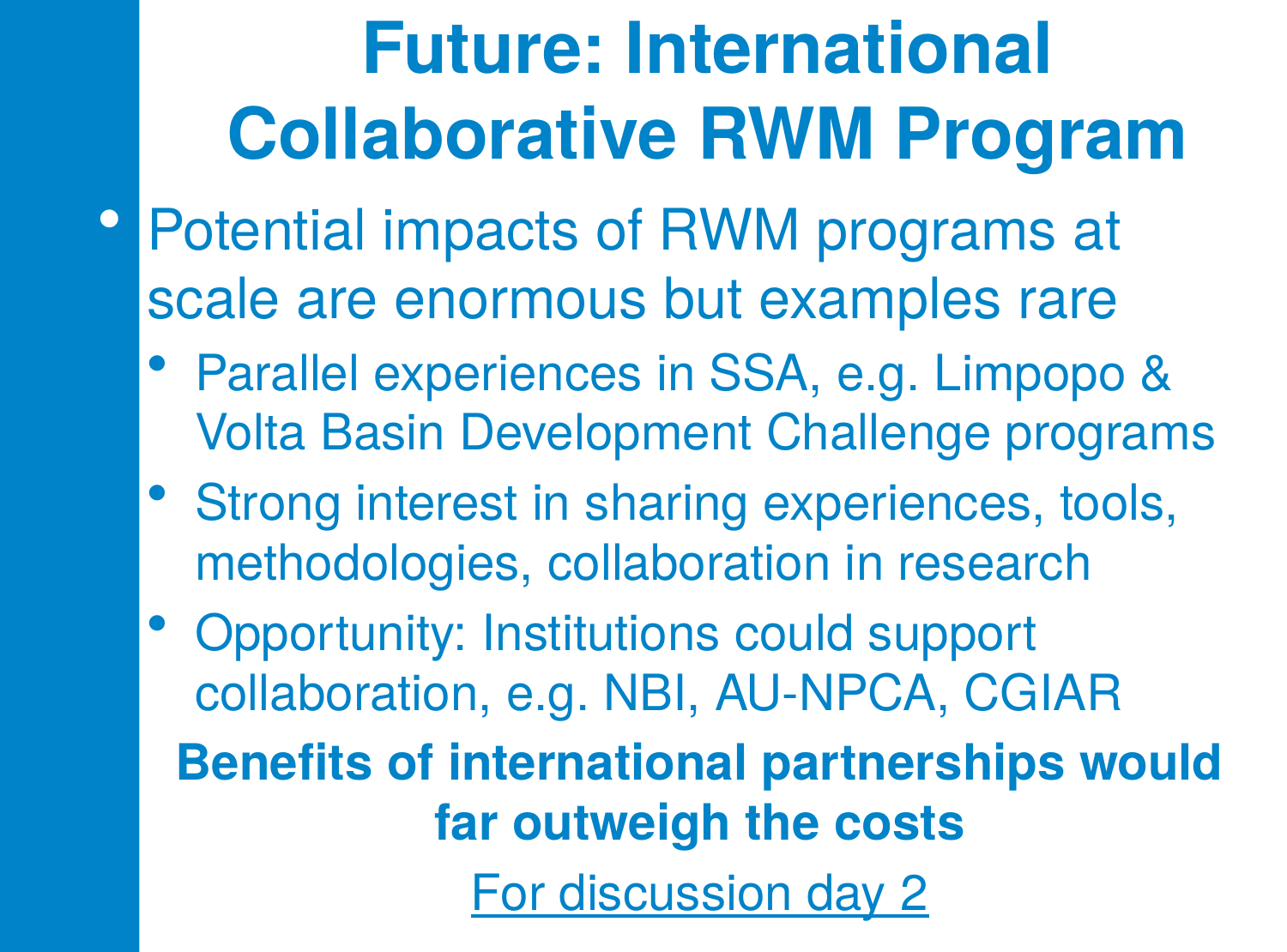

# Future: International Collaborative RWM Program
Potential impacts of RWM programs at scale are enormous but examples rare
Parallel experiences in SSA, e.g. Limpopo & Volta Basin Development Challenge programs
Strong interest in sharing experiences, tools, methodologies, collaboration in research
Opportunity: Institutions could support collaboration, e.g. NBI, AU-NPCA, CGIAR
Benefits of international partnerships would far outweigh the costs
For discussion day 2